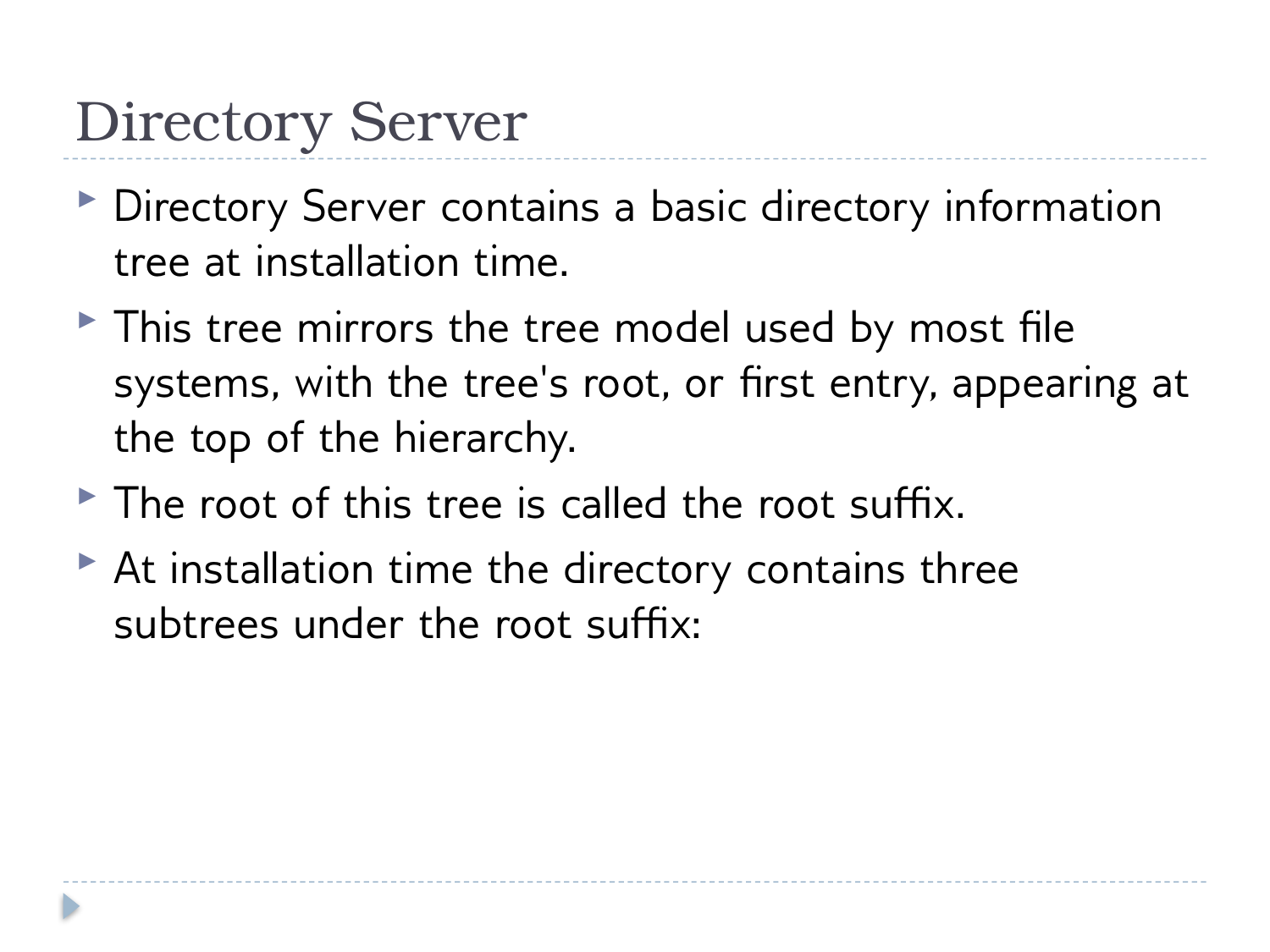

# Directory Server
Directory Server contains a basic directory information tree at installation time.
This tree mirrors the tree model used by most file systems, with the tree's root, or first entry, appearing at the top of the hierarchy.
The root of this tree is called the root suffix.
At installation time the directory contains three subtrees under the root suffix: